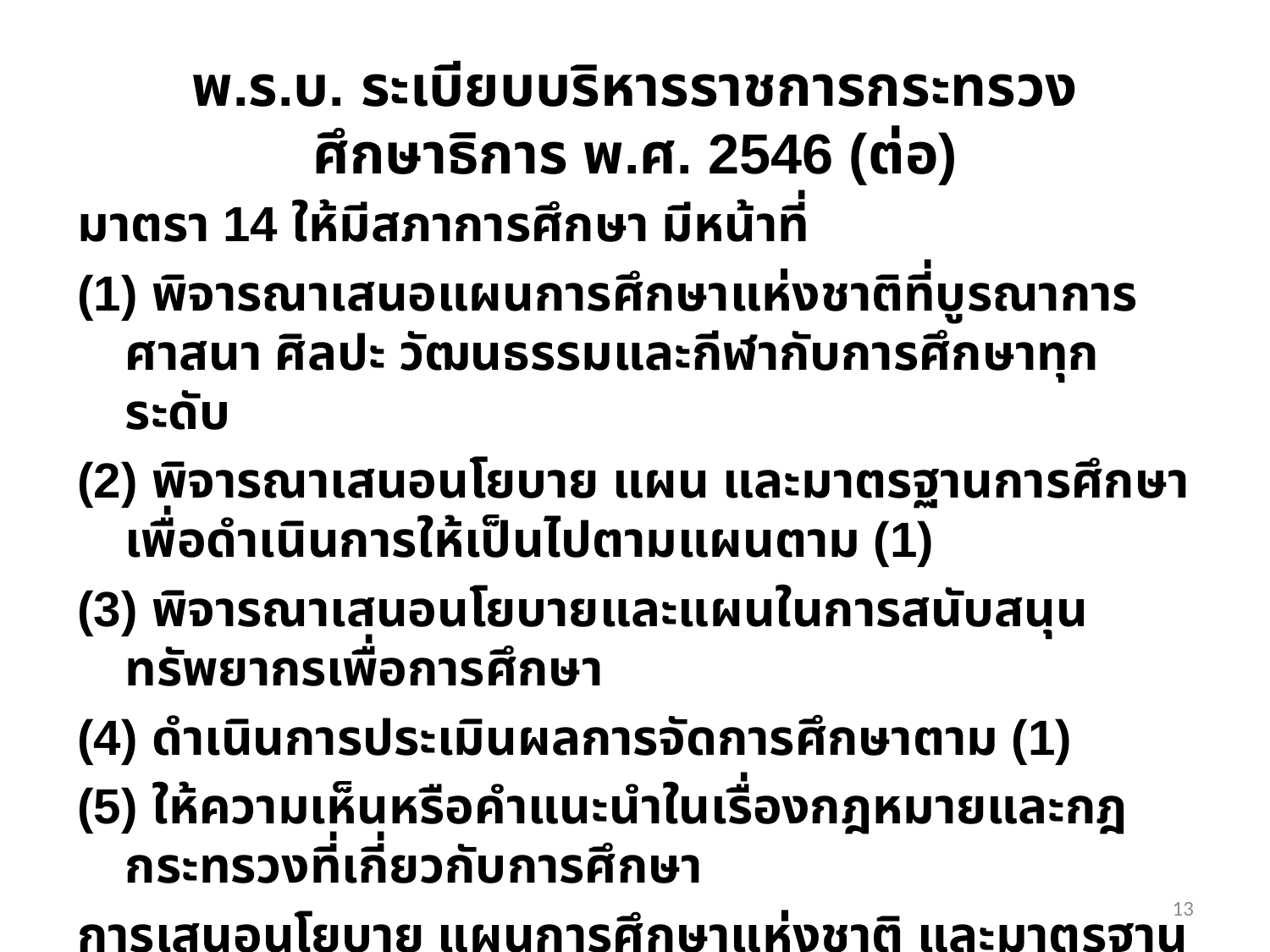

พ.ร.บ. ระเบียบบริหารราชการกระทรวงศึกษาธิการ พ.ศ. 2546 (ต่อ)
มาตรา 14 ให้มีสภาการศึกษา มีหน้าที่
(1) พิจารณาเสนอแผนการศึกษาแห่งชาติที่บูรณาการศาสนา ศิลปะ วัฒนธรรมและกีฬากับการศึกษาทุกระดับ
(2) พิจารณาเสนอนโยบาย แผน และมาตรฐานการศึกษาเพื่อดำเนินการให้เป็นไปตามแผนตาม (1)
(3) พิจารณาเสนอนโยบายและแผนในการสนับสนุนทรัพยากรเพื่อการศึกษา
(4) ดำเนินการประเมินผลการจัดการศึกษาตาม (1)
(5) ให้ความเห็นหรือคำแนะนำในเรื่องกฎหมายและกฎกระทรวงที่เกี่ยวกับการศึกษา
การเสนอนโยบาย แผนการศึกษาแห่งชาติ และมาตรฐานการศึกษา ให้เสนอต่อคณะรัฐมนตรี

13